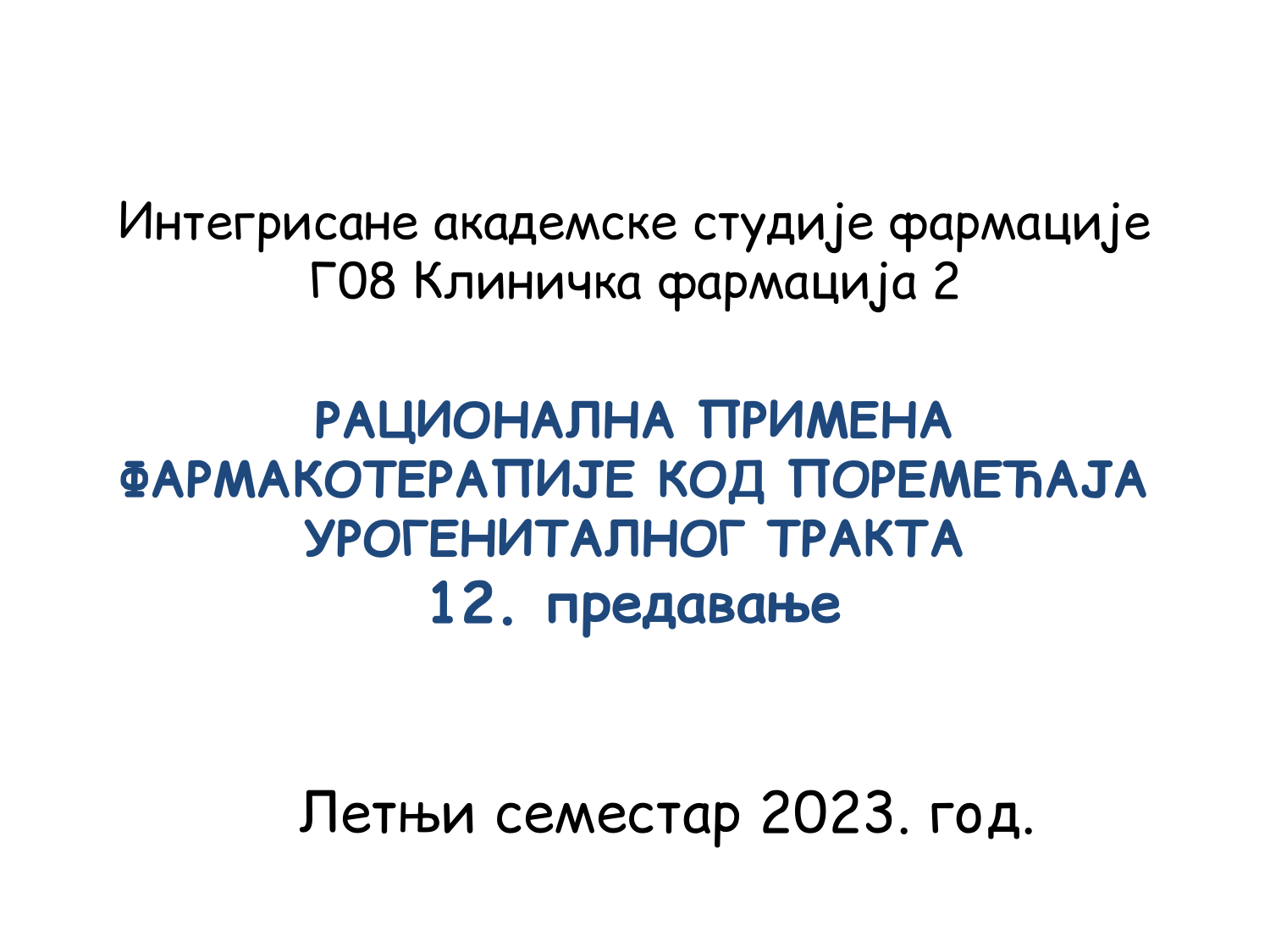

# Интегрисане акaдемске студије фармације Г08 Клиничка фармација 2
РАЦИОНАЛНА ПРИМЕНА
ФАРМАКОТЕРАПИЈЕ КОД ПОРЕМЕЋАЈА УРОГЕНИТАЛНОГ ТРАКТА
12. предавање

Летњи семестар 2023. год.